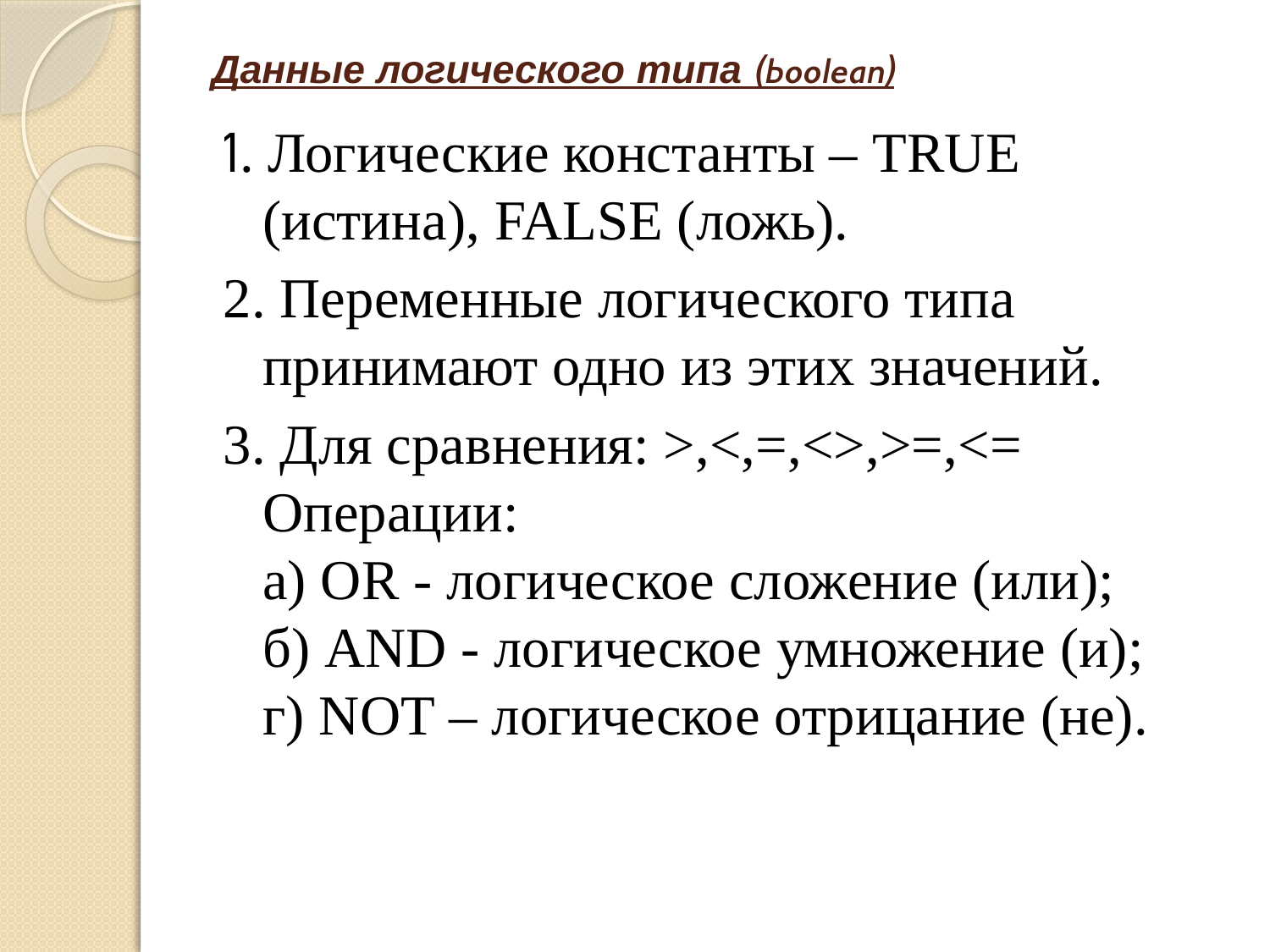

# Данные логического типа (boolean)
1. Логические константы – TRUE (истина), FALSE (ложь).
2. Переменные логического типа принимают одно из этих значений.
3. Для сравнения: >,<,=,<>,>=,<=
Операции:
а) OR - логическое сложение (или);
б) AND - логическое умножение (и);
г) NOT – логическое отрицание (не).